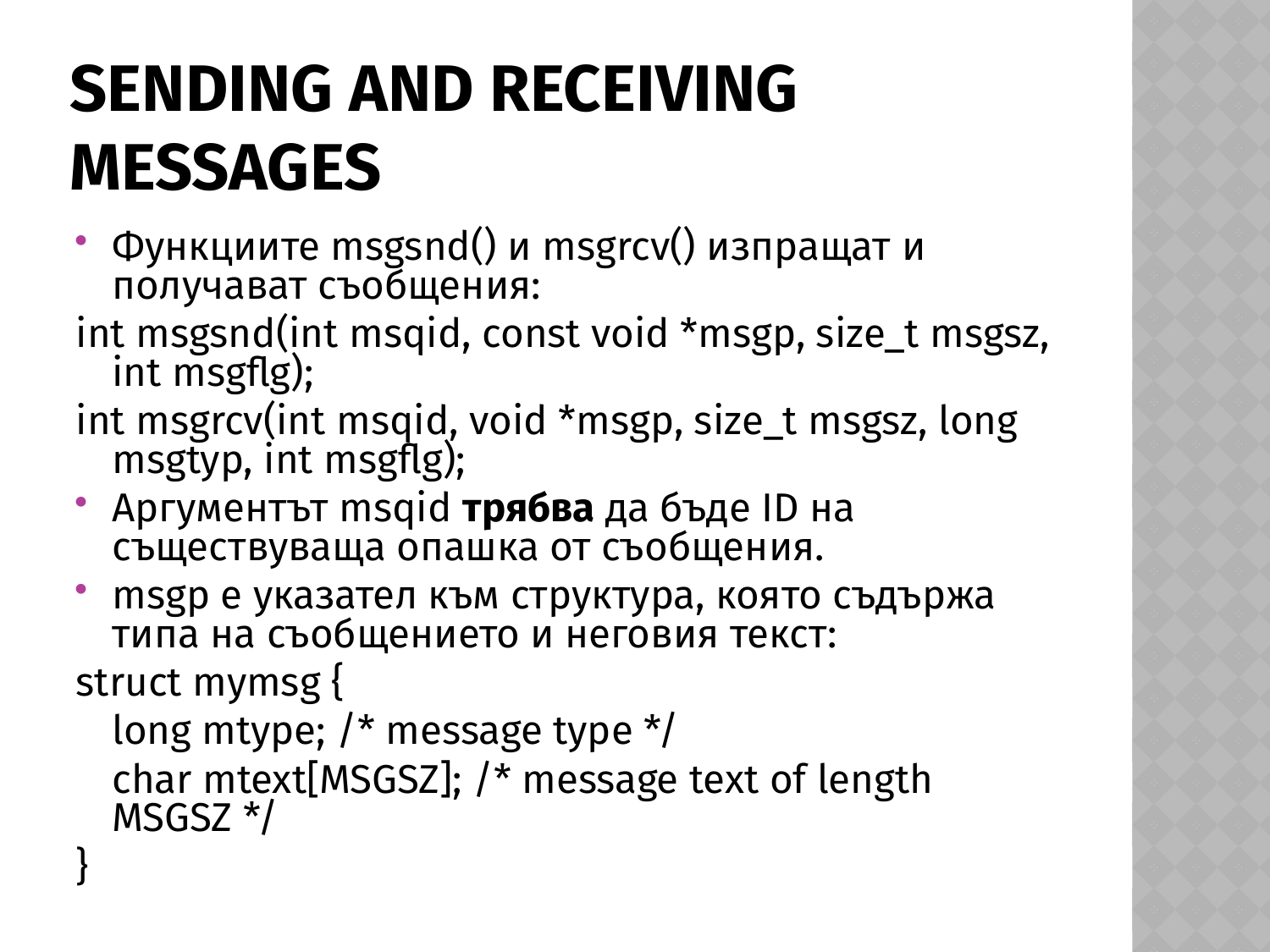

# Sending and Receiving Messages
Функциите msgsnd() и msgrcv() изпращат и получават съобщения:
int msgsnd(int msqid, const void *msgp, size_t msgsz, int msgflg);
int msgrcv(int msqid, void *msgp, size_t msgsz, long msgtyp, int msgflg);
Аргументът msqid трябва да бъде ID на съществуваща опашка от съобщения.
msgp е указател към структура, която съдържа типа на съобщението и неговия текст:
struct mymsg {
	long mtype; /* message type */
	char mtext[MSGSZ]; /* message text of length MSGSZ */
}